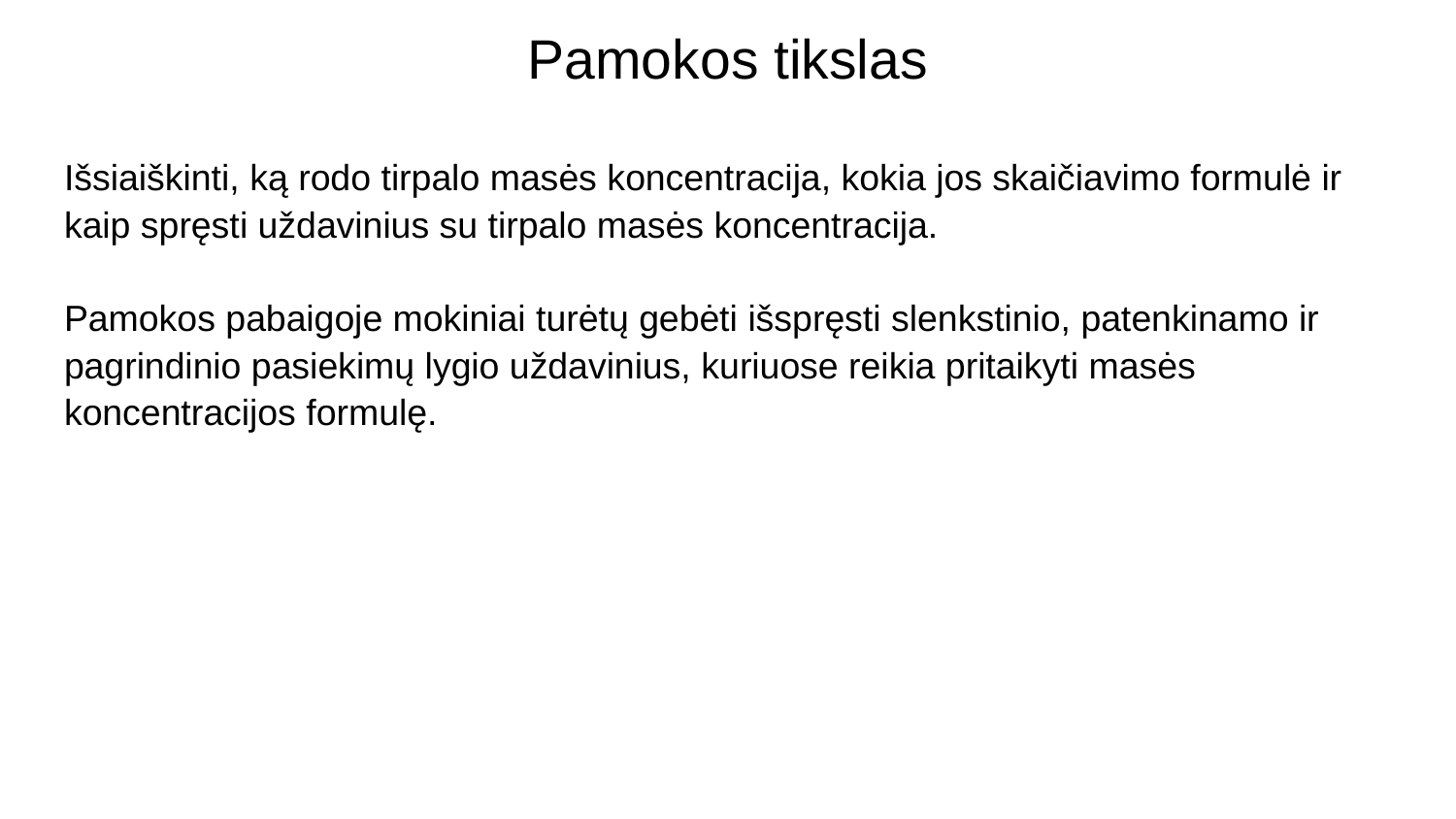

# Pamokos tikslas
Išsiaiškinti, ką rodo tirpalo masės koncentracija, kokia jos skaičiavimo formulė ir kaip spręsti uždavinius su tirpalo masės koncentracija.

Pamokos pabaigoje mokiniai turėtų gebėti išspręsti slenkstinio, patenkinamo ir pagrindinio pasiekimų lygio uždavinius, kuriuose reikia pritaikyti masės koncentracijos formulę.